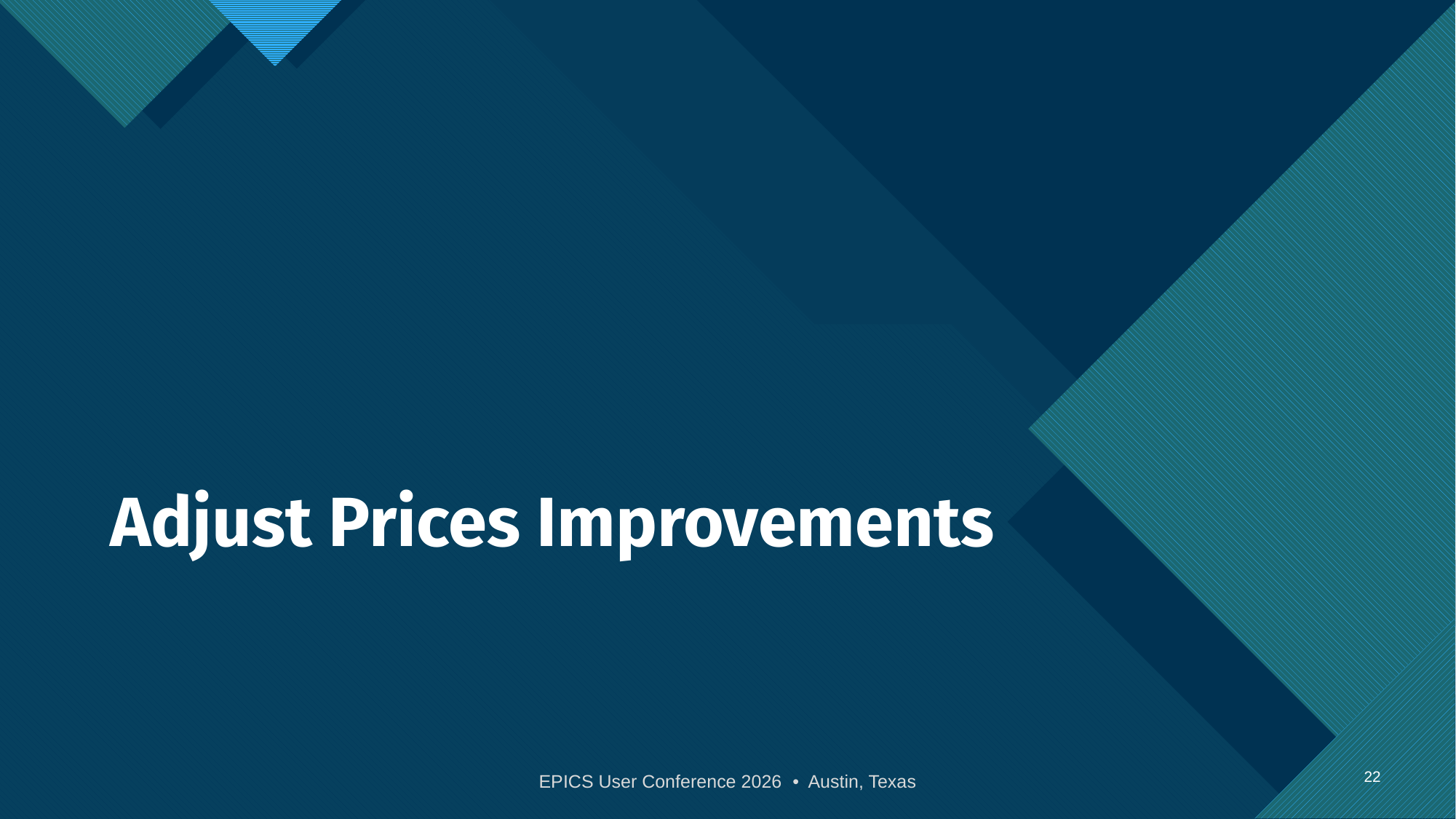

# Adjust Prices Improvements
22
EPICS User Conference 2026  •  Austin, Texas